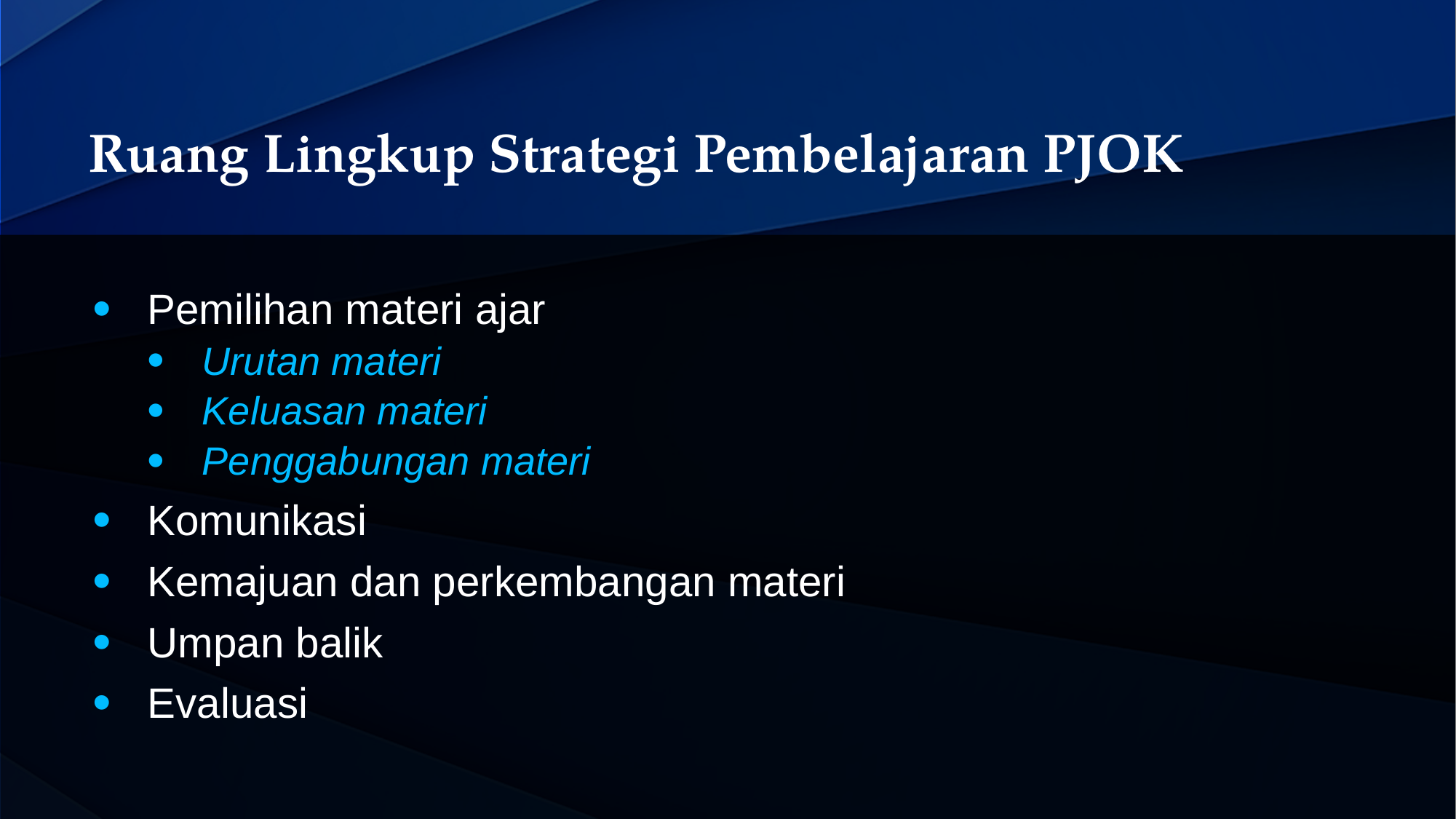

# Ruang Lingkup Strategi Pembelajaran PJOK
Pemilihan materi ajar
Urutan materi
Keluasan materi
Penggabungan materi
Komunikasi
Kemajuan dan perkembangan materi
Umpan balik
Evaluasi